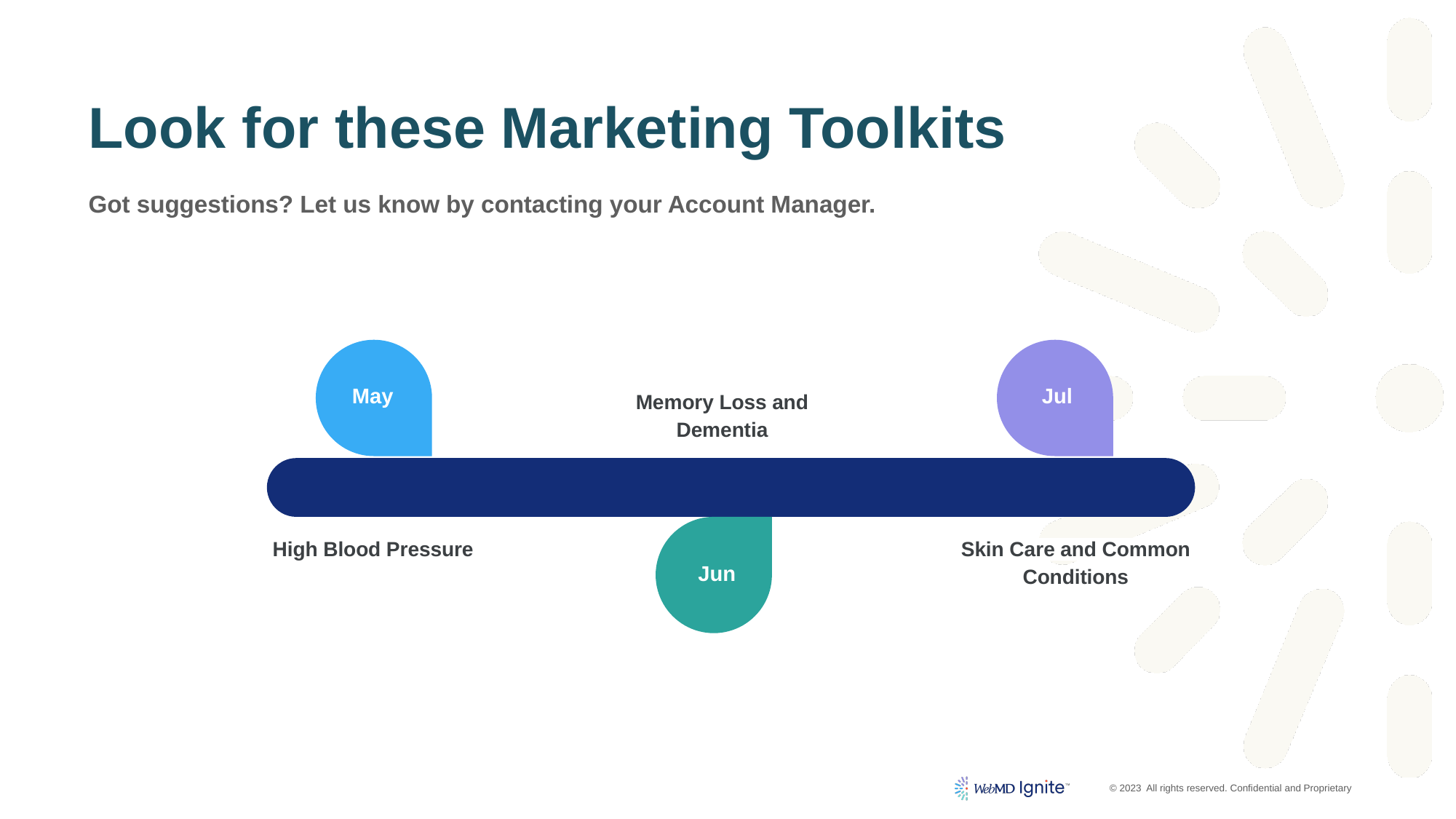

# Look for these Marketing Toolkits
Got suggestions? Let us know by contacting your Account Manager.
Memory Loss and Dementia
May
Jul
High Blood Pressure
Skin Care and Common Conditions
Jun